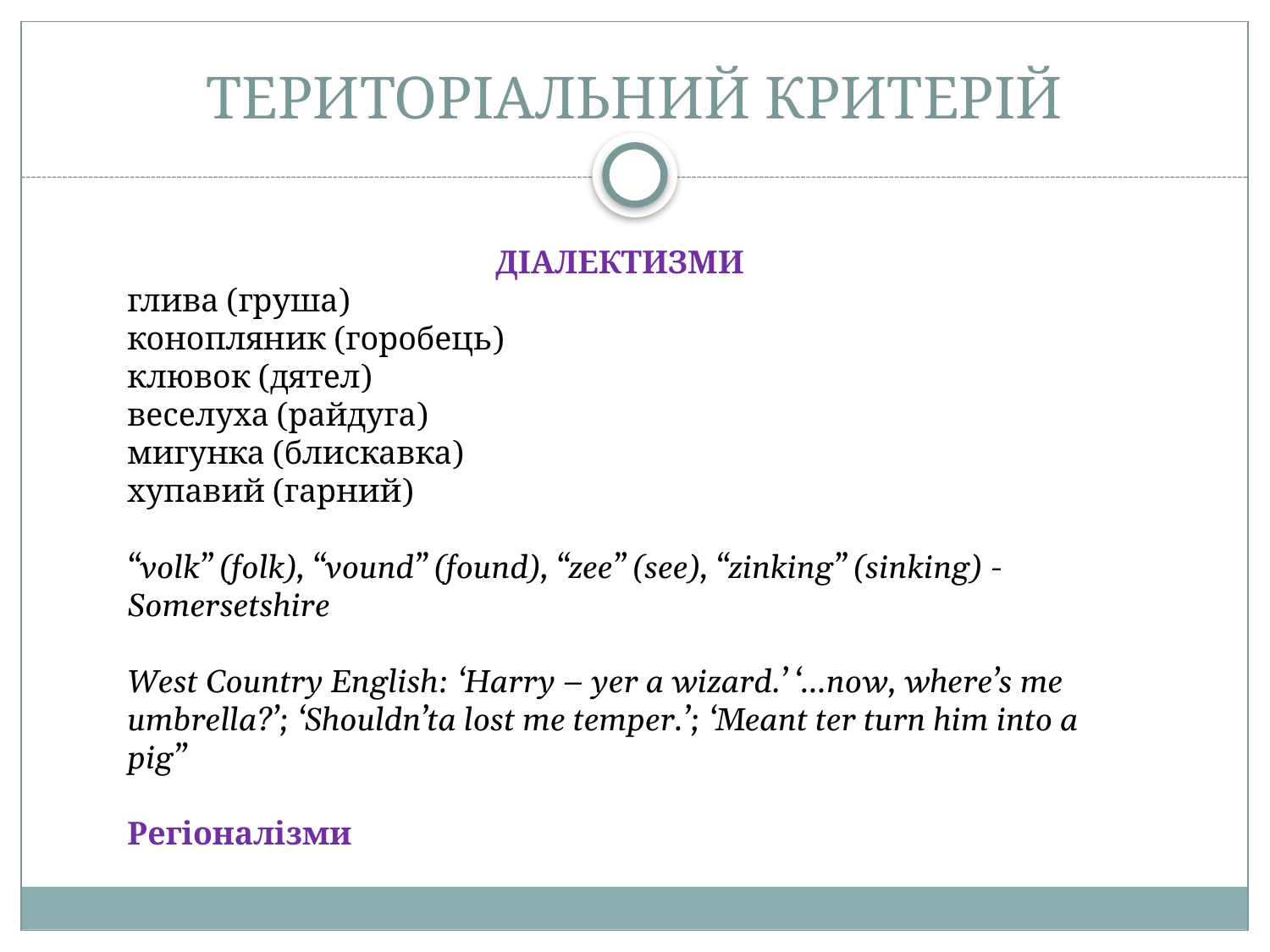

# ТЕРИТОРІАЛЬНИЙ КРИТЕРІЙ
ДІАЛЕКТИЗМИ
глива (груша)
конопляник (горобець)
клювок (дятел)
веселуха (райдуга)
мигунка (блискавка)
хупавий (гарний)

“volk” (folk), “vound” (found), “zee” (see), “zinking” (sinking) -  Somersetshire

West Country English: ‘Harry – yer a wizard.’ ‘…now, where’s me umbrella?’; ‘Shouldn’ta lost me temper.’; ‘Meant ter turn him into a pig”

Регіоналізми